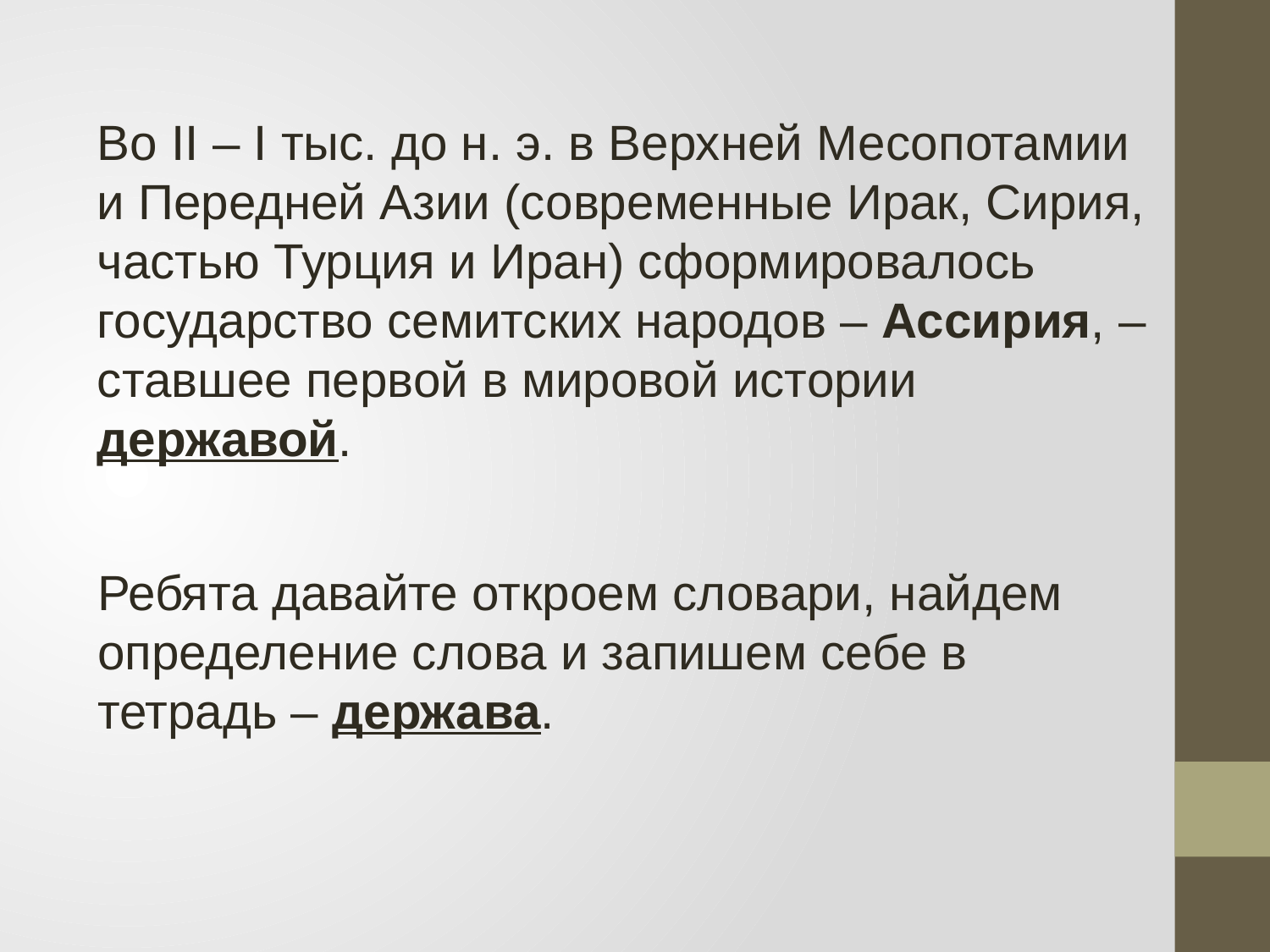

Во II – I тыс. до н. э. в Верхней Месопотамии и Передней Азии (современные Ирак, Сирия, частью Турция и Иран) сформировалось государство семитских народов – Ассирия, – ставшее первой в мировой истории державой.

Ребята давайте откроем словари, найдем определение слова и запишем себе в тетрадь – держава.